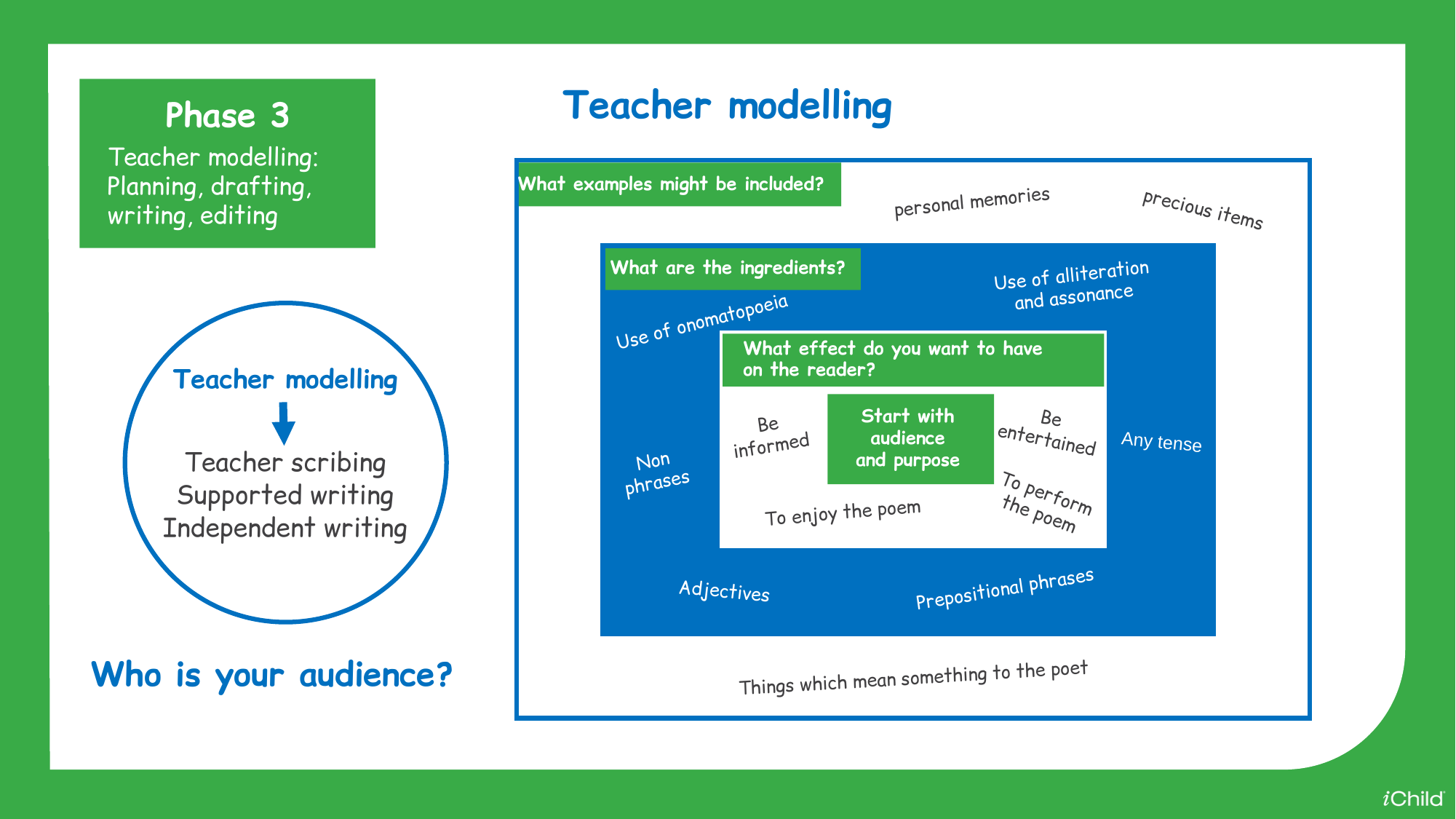

Teacher modelling
Phase 3
Teacher modelling: Planning, drafting, writing, editing

What examples might be included?
personal memories
precious items
Things which mean something to the poet

What are the ingredients?
Use of alliteration and assonance
Use of onomatopoeia
 Any tense

Non phrases
Prepositional phrases
Adjectives

Teacher modelling
Teacher scribing
Supported writing
Independent writing

What effect do you want to have on the reader?

Start with audience and purpose
Be entertained
Be informed
To perform the poem
To enjoy the poem
Who is your audience?